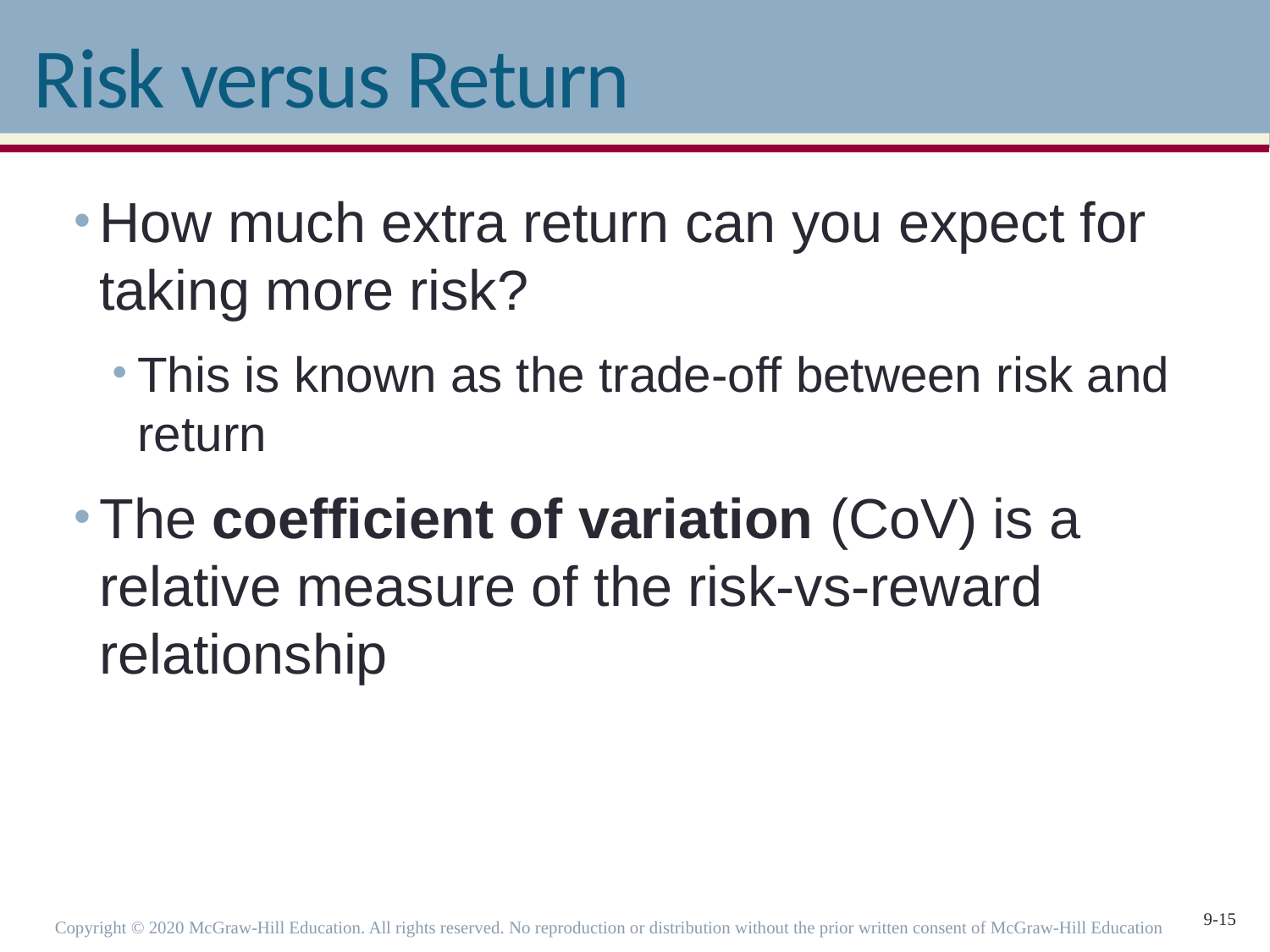

# Risk versus Return
How much extra return can you expect for taking more risk?
This is known as the trade-off between risk and return
The coefficient of variation (CoV) is a relative measure of the risk-vs-reward relationship
Copyright © 2020 McGraw-Hill Education. All rights reserved. No reproduction or distribution without the prior written consent of McGraw-Hill Education